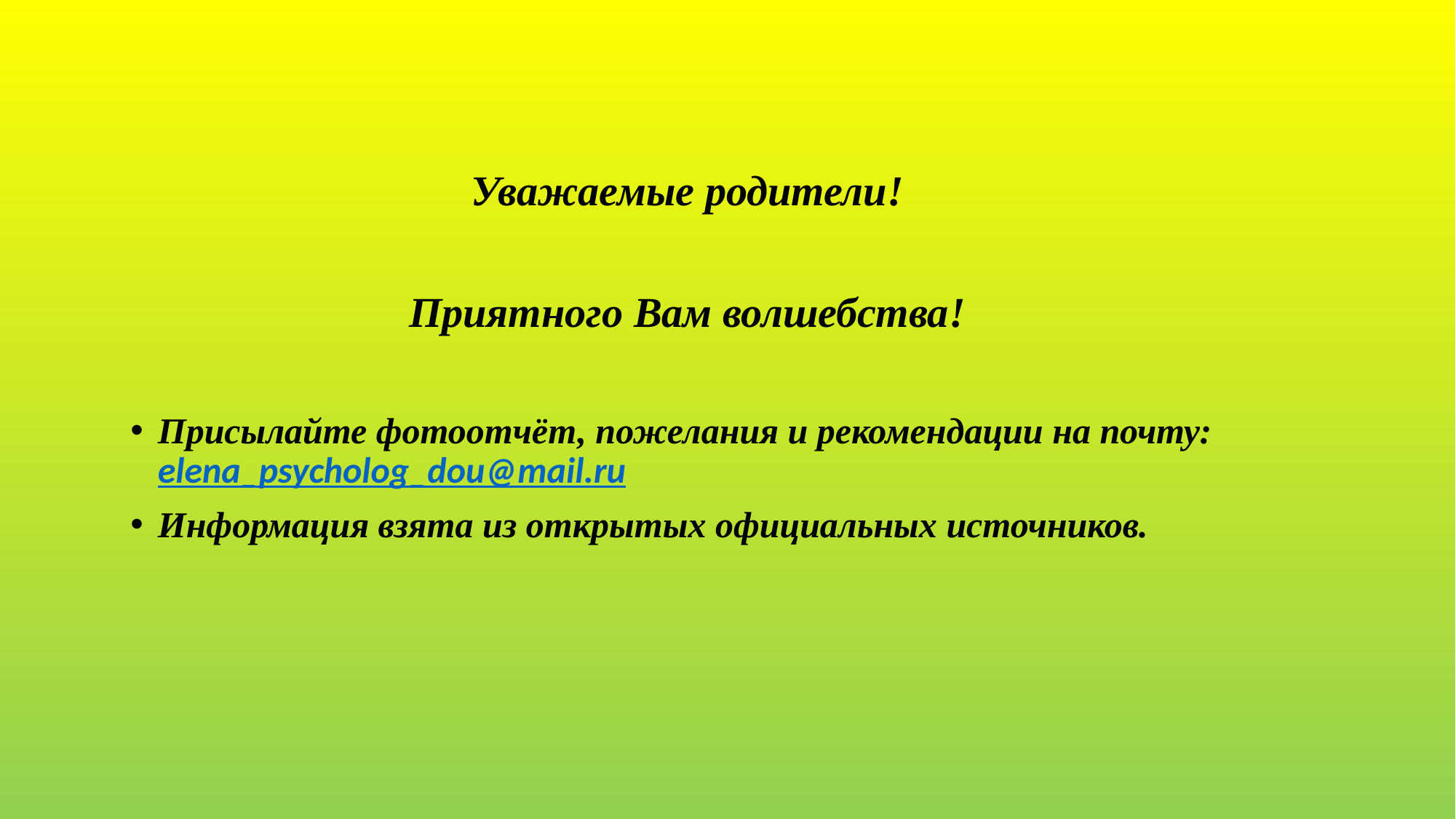

Уважаемые родители!

Приятного Вам волшебства!

Присылайте фотоотчёт, пожелания и рекомендации на почту: elena_psycholog_dou@mail.ru
Информация взята из открытых официальных источников.